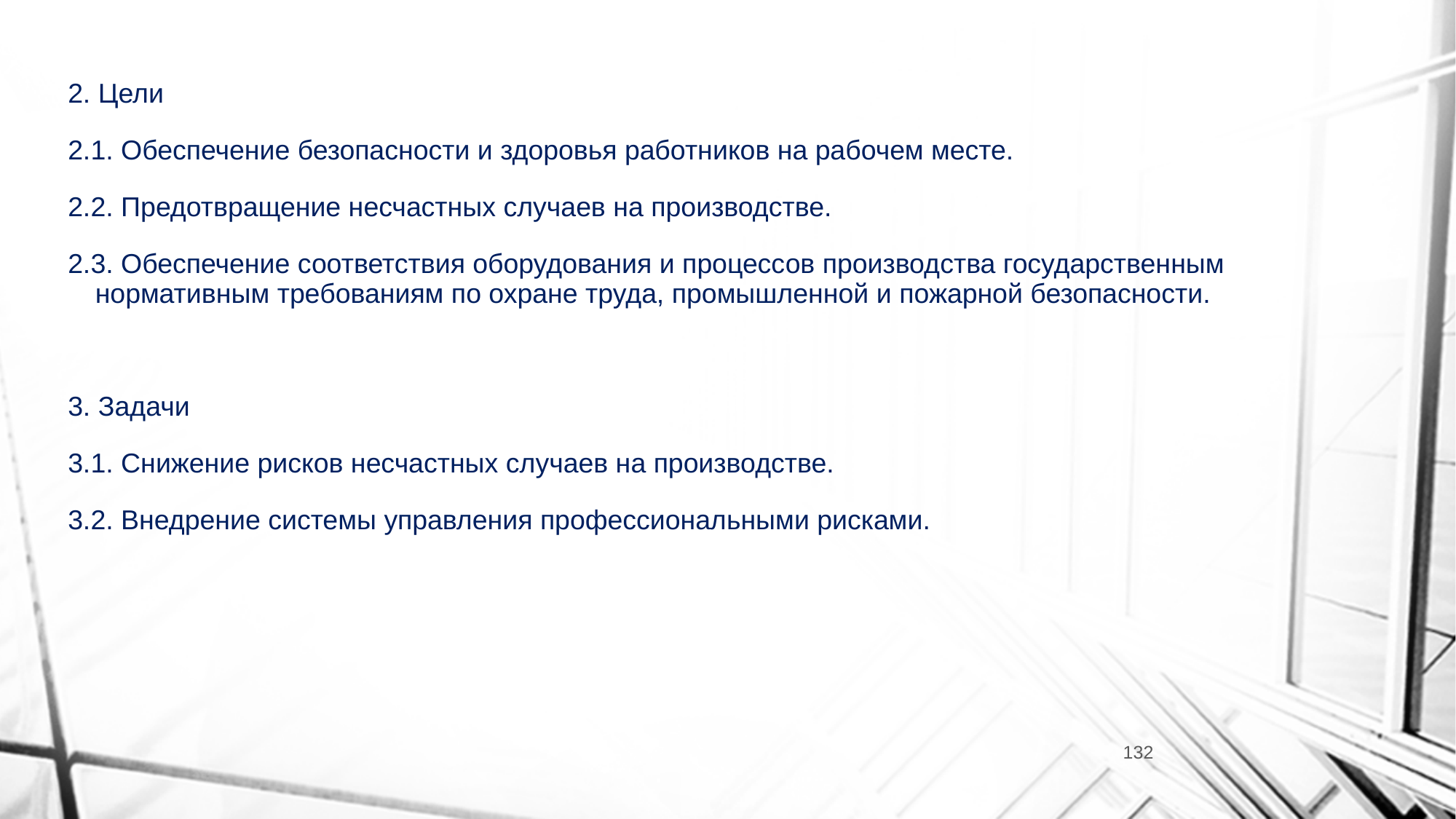

2. Цели
2.1. Обеспечение безопасности и здоровья работников на рабочем месте.
2.2. Предотвращение несчастных случаев на производстве.
2.3. Обеспечение соответствия оборудования и процессов производства государственным нормативным требованиям по охране труда, промышленной и пожарной безопасности.

3. Задачи
3.1. Снижение рисков несчастных случаев на производстве.
3.2. Внедрение системы управления профессиональными рисками.

132